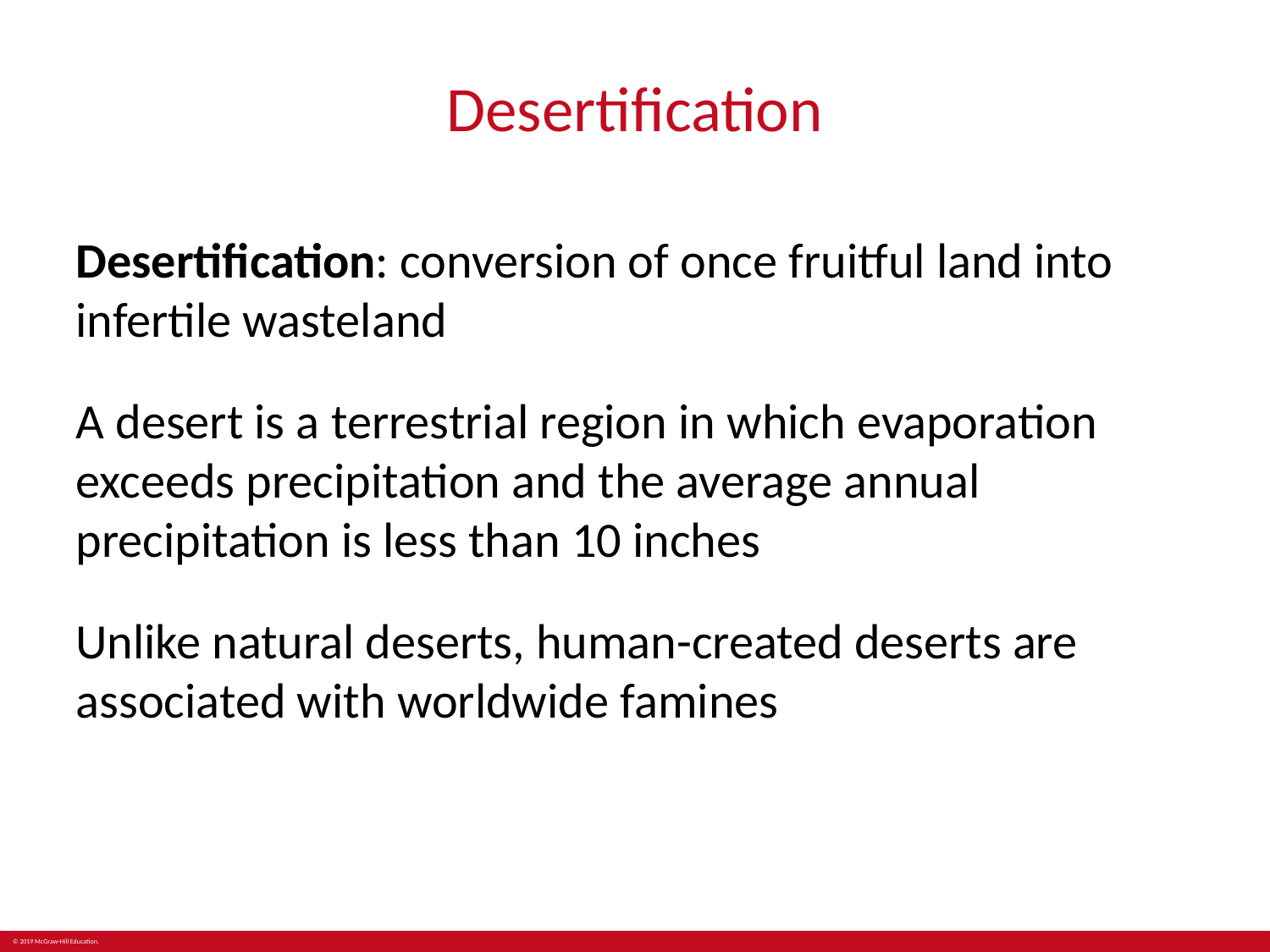

# Desertification
Desertification: conversion of once fruitful land into infertile wasteland
A desert is a terrestrial region in which evaporation exceeds precipitation and the average annual precipitation is less than 10 inches
Unlike natural deserts, human-created deserts are associated with worldwide famines